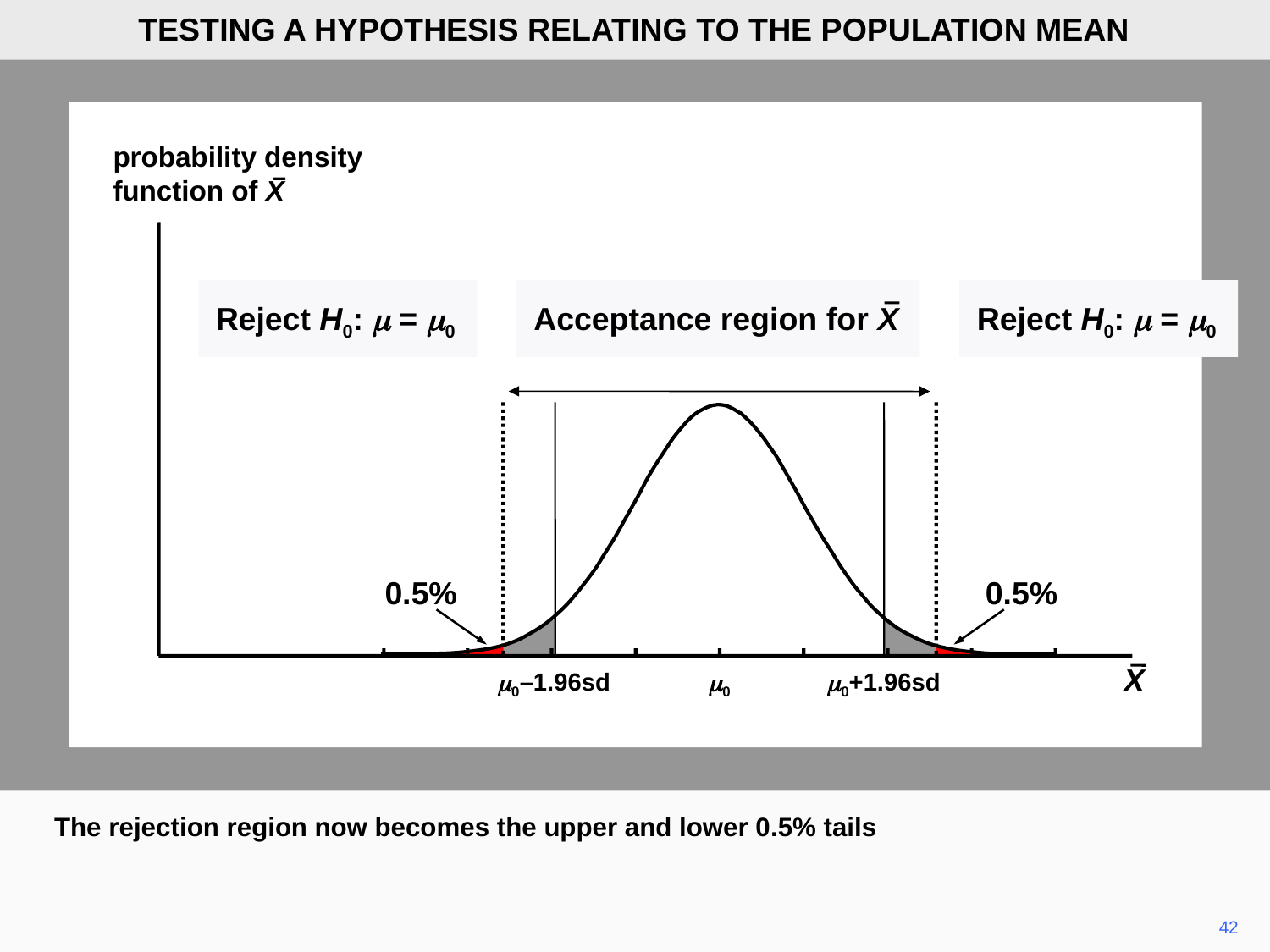

TESTING A HYPOTHESIS RELATING TO THE POPULATION MEAN

probability density
function of X

Reject H0: μ = μ0
Acceptance region for X
Reject H0: μ = μ0

0.5%
0.5%

X

μ0–1.96sd
μ0
μ0+1.96sd

The rejection region now becomes the upper and lower 0.5% tails
42